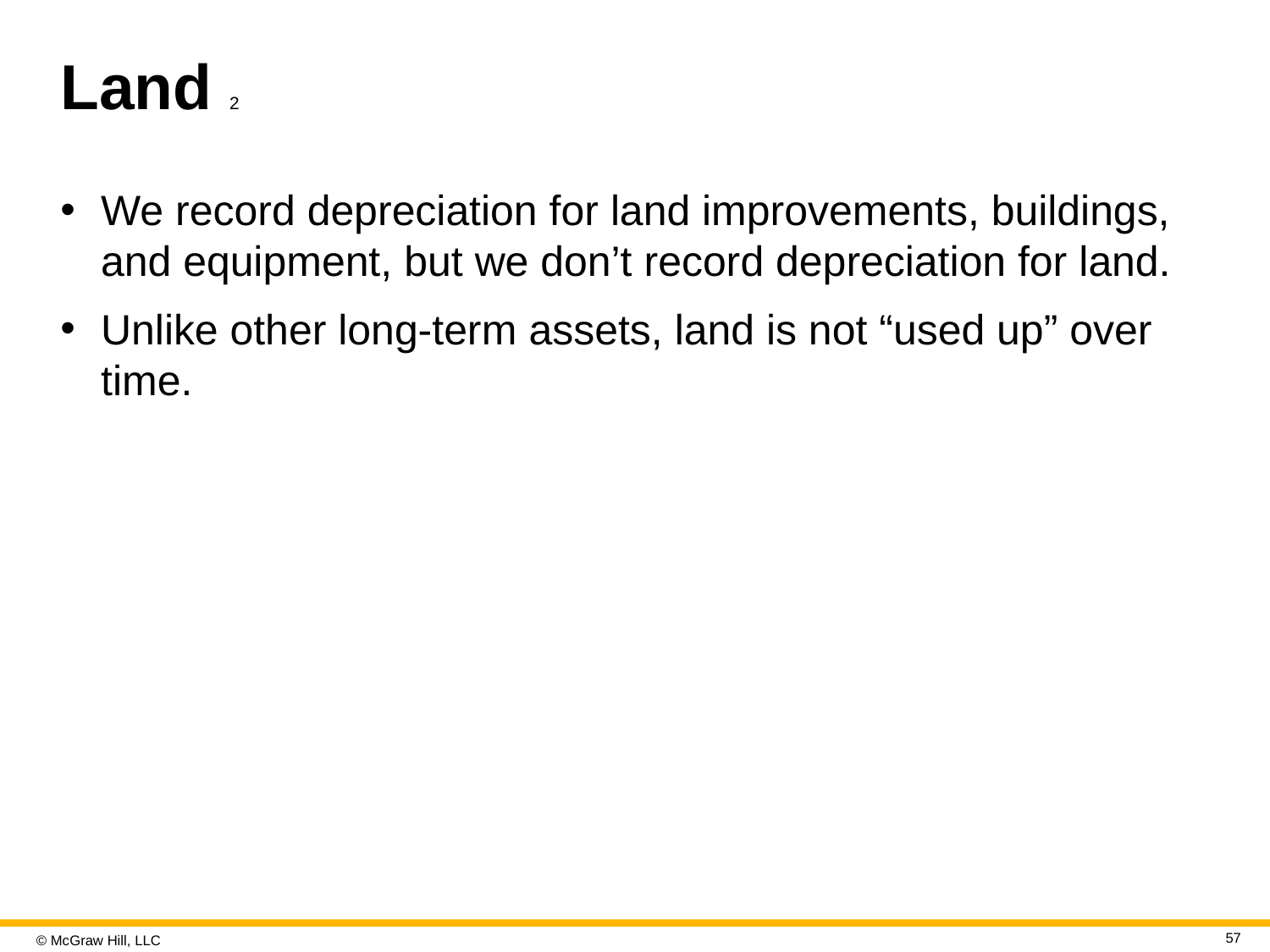

# Land 2
We record depreciation for land improvements, buildings, and equipment, but we don’t record depreciation for land.
Unlike other long-term assets, land is not “used up” over time.
57